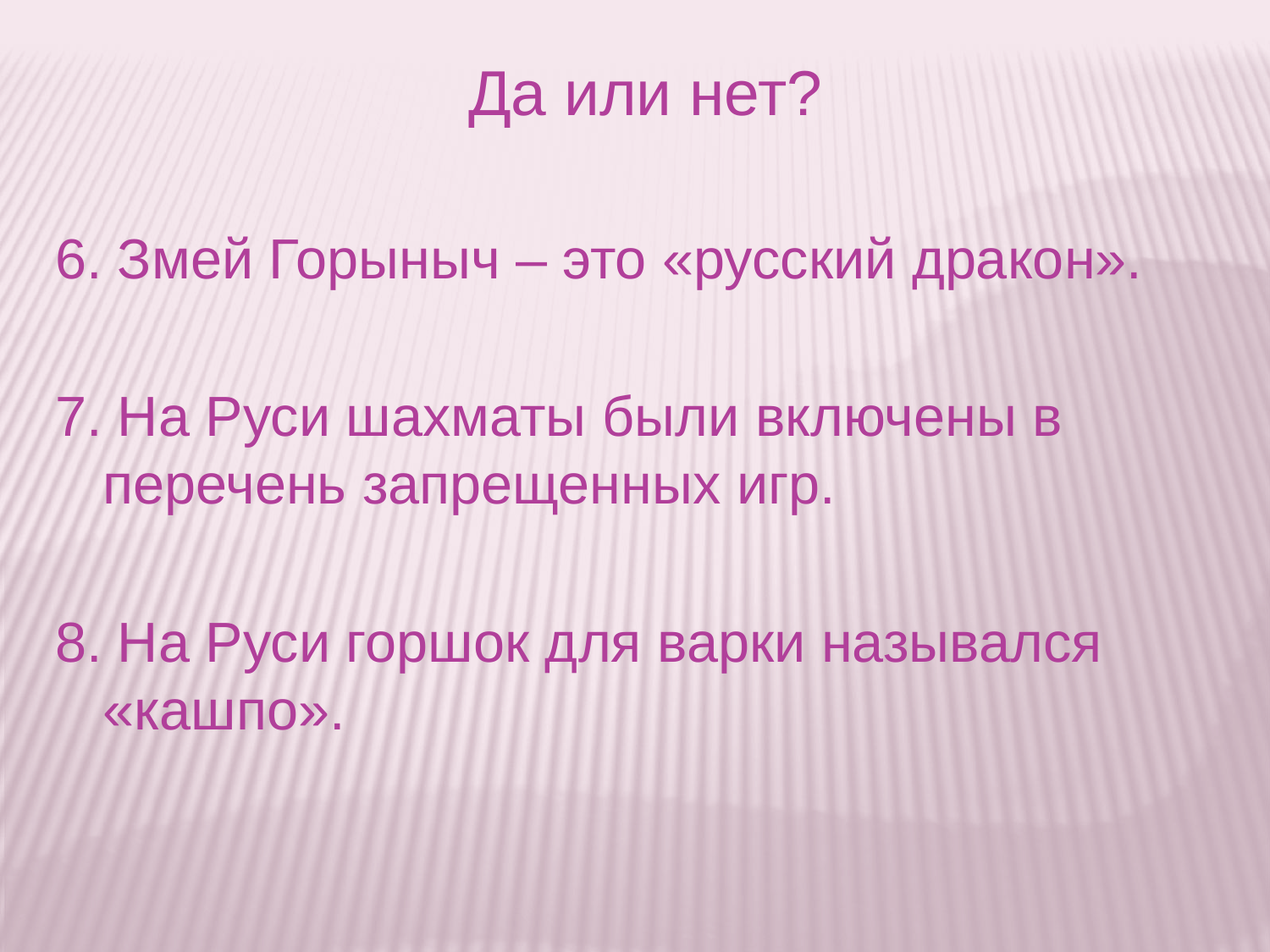

6. Змей Горыныч – это «русский дракон».

7. На Руси шахматы были включены в перечень запрещенных игр.

8. На Руси горшок для варки назывался «кашпо».

Да или нет?